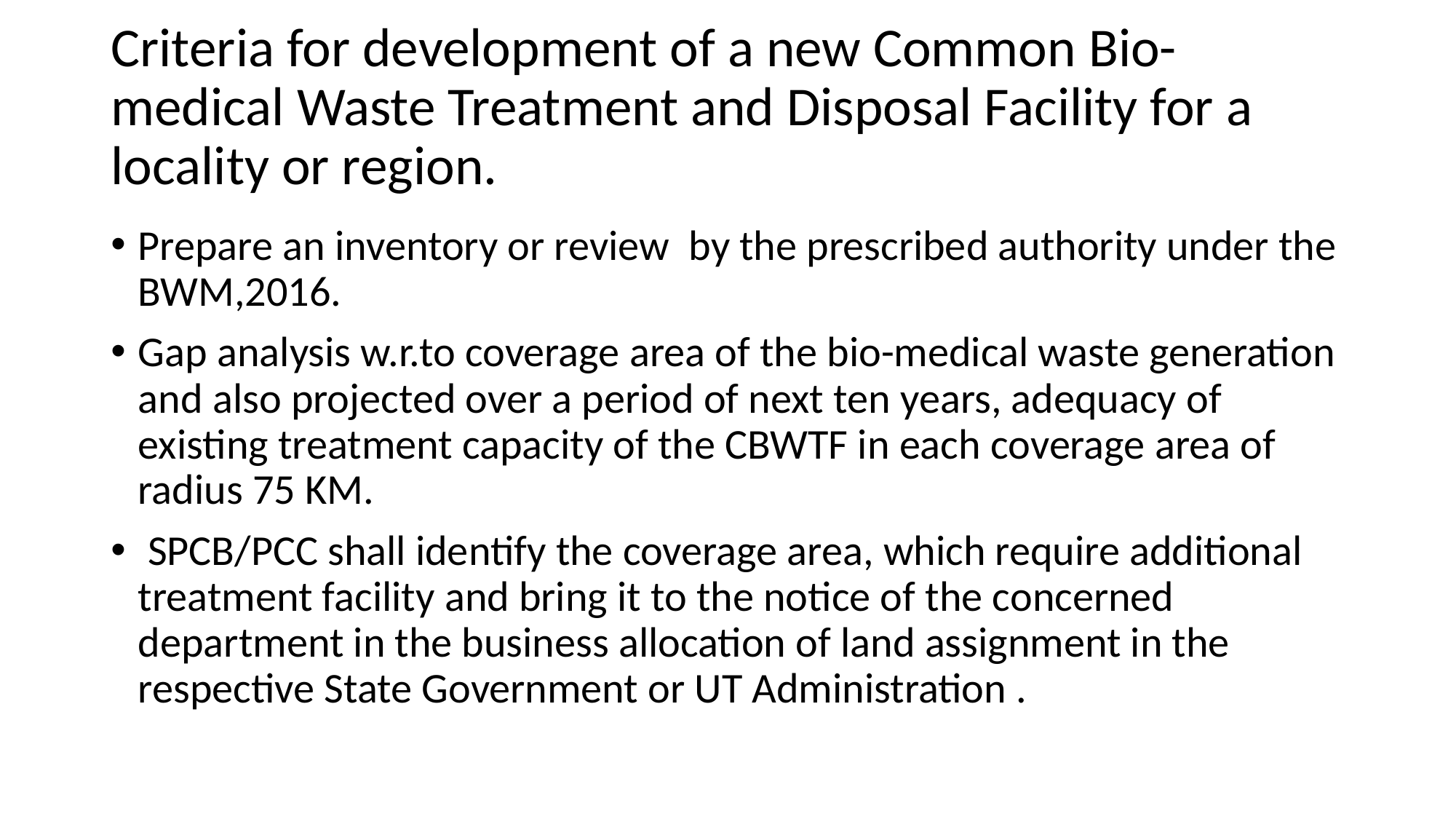

# Criteria for development of a new Common Bio-medical Waste Treatment and Disposal Facility for a locality or region.
Prepare an inventory or review  by the prescribed authority under the BWM,2016.
Gap analysis w.r.to coverage area of the bio-medical waste generation and also projected over a period of next ten years, adequacy of existing treatment capacity of the CBWTF in each coverage area of radius 75 KM.
 SPCB/PCC shall identify the coverage area, which require additional treatment facility and bring it to the notice of the concerned department in the business allocation of land assignment in the respective State Government or UT Administration .